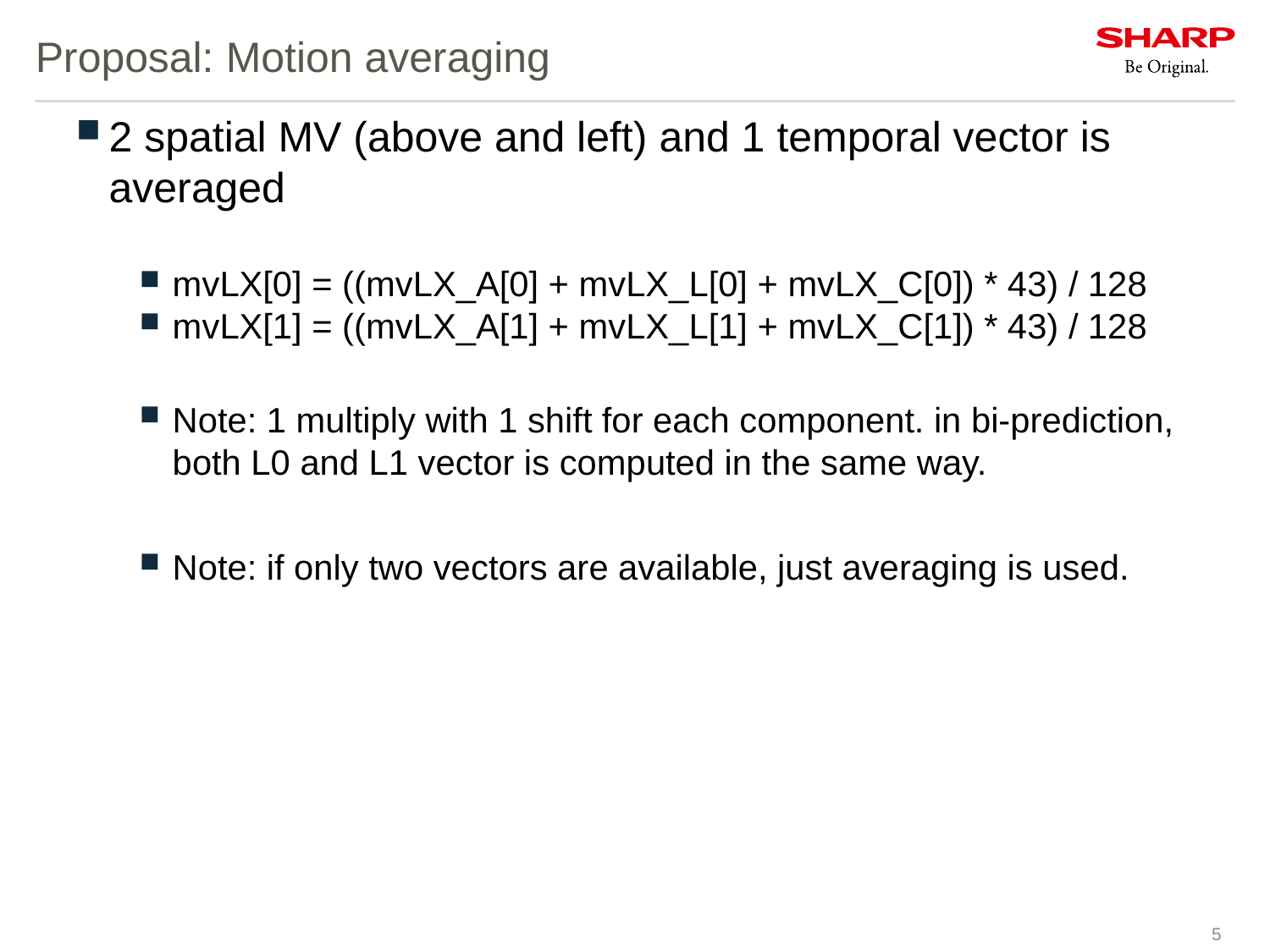

# Proposal: Motion averaging
2 spatial MV (above and left) and 1 temporal vector is averaged

mvLX[0] = ((mvLX_A[0] + mvLX_L[0] + mvLX_C[0]) * 43) / 128
mvLX[1] = ((mvLX_A[1] + mvLX_L[1] + mvLX_C[1]) * 43) / 128

Note: 1 multiply with 1 shift for each component. in bi-prediction, both L0 and L1 vector is computed in the same way.

Note: if only two vectors are available, just averaging is used.

5